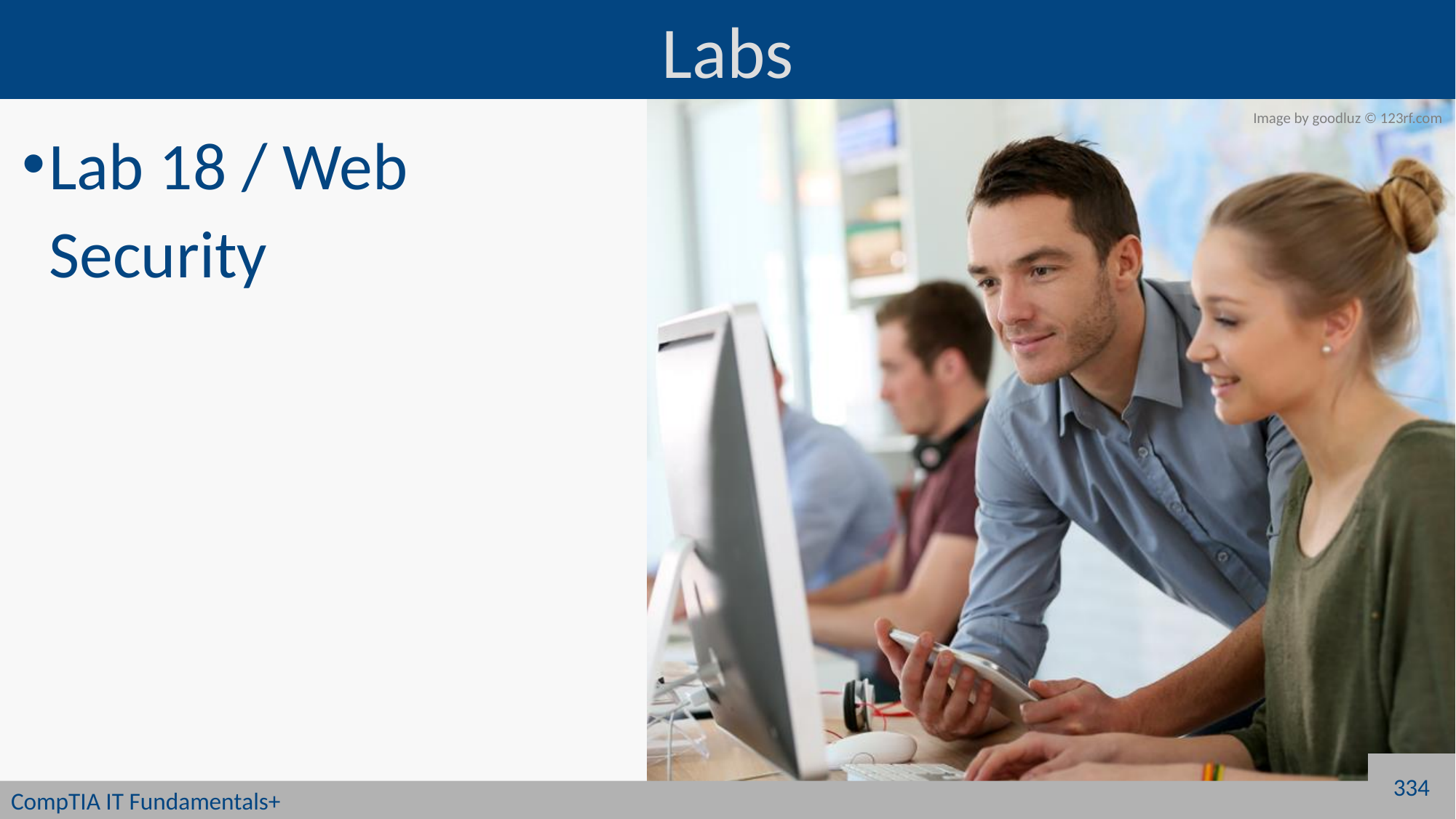

Lab 18 / Web Security
334
CompTIA IT Fundamentals+